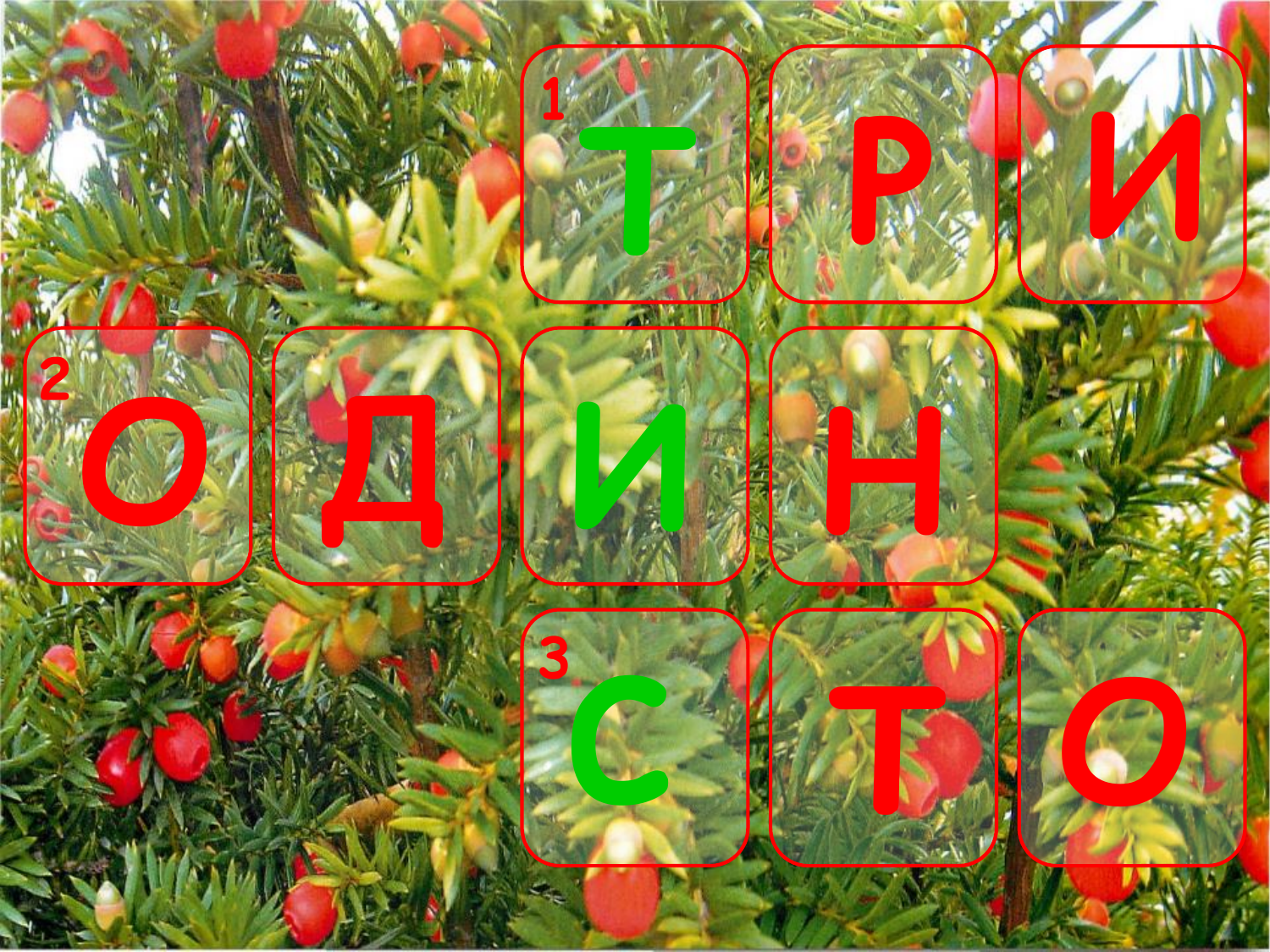

1
Р

И

Т

2
О

Д

И

Н

3
С

О

Т